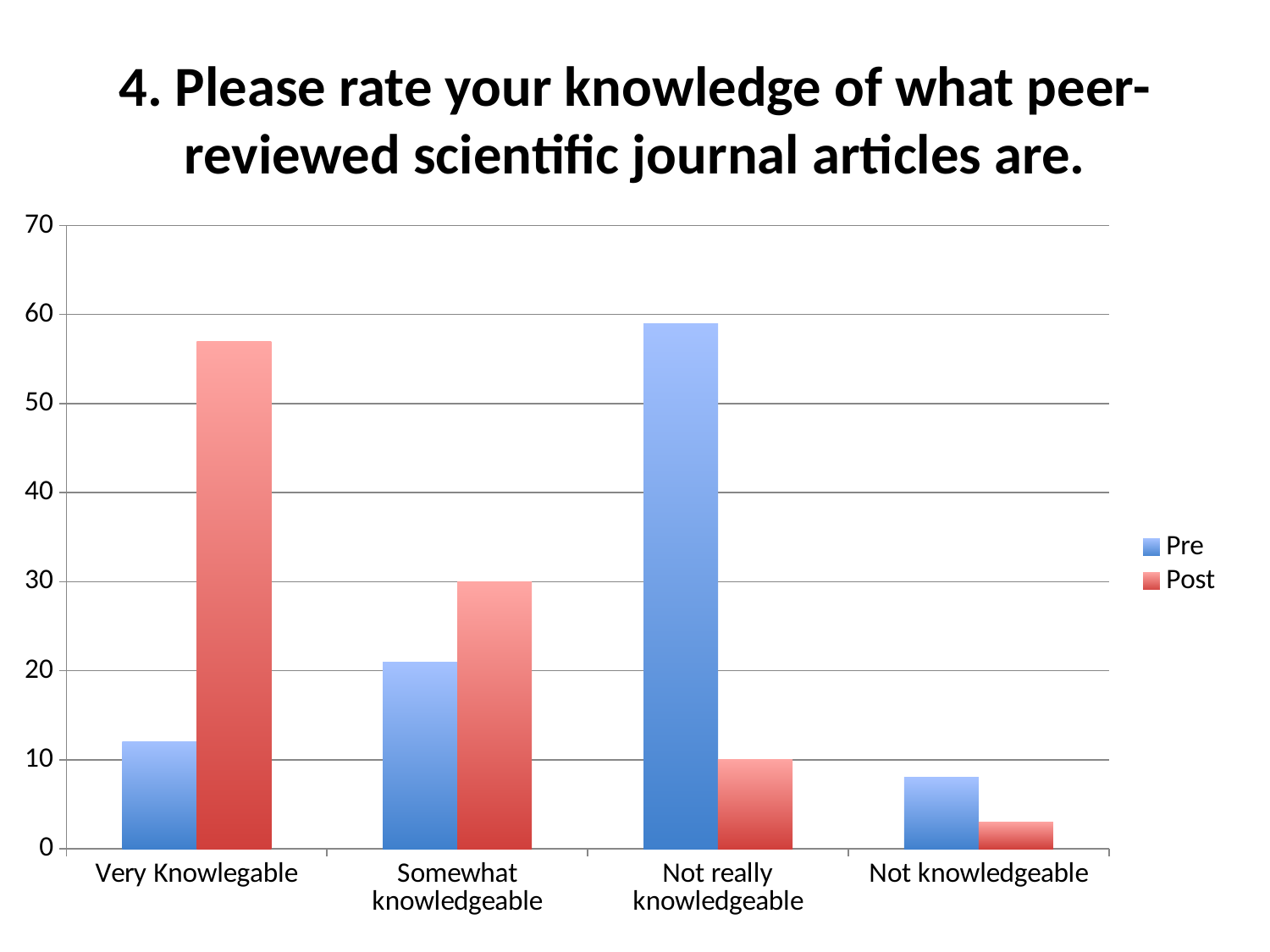

# 4. Please rate your knowledge of what peer-reviewed scientific journal articles are.

### Chart

| Category | Pre | Post |
|---|---|---|
| Very Knowlegable | 12.0 | 57.0 |
| Somewhat knowledgeable | 21.0 | 30.0 |
| Not really knowledgeable | 59.0 | 10.0 |
| Not knowledgeable | 8.0 | 3.0 |